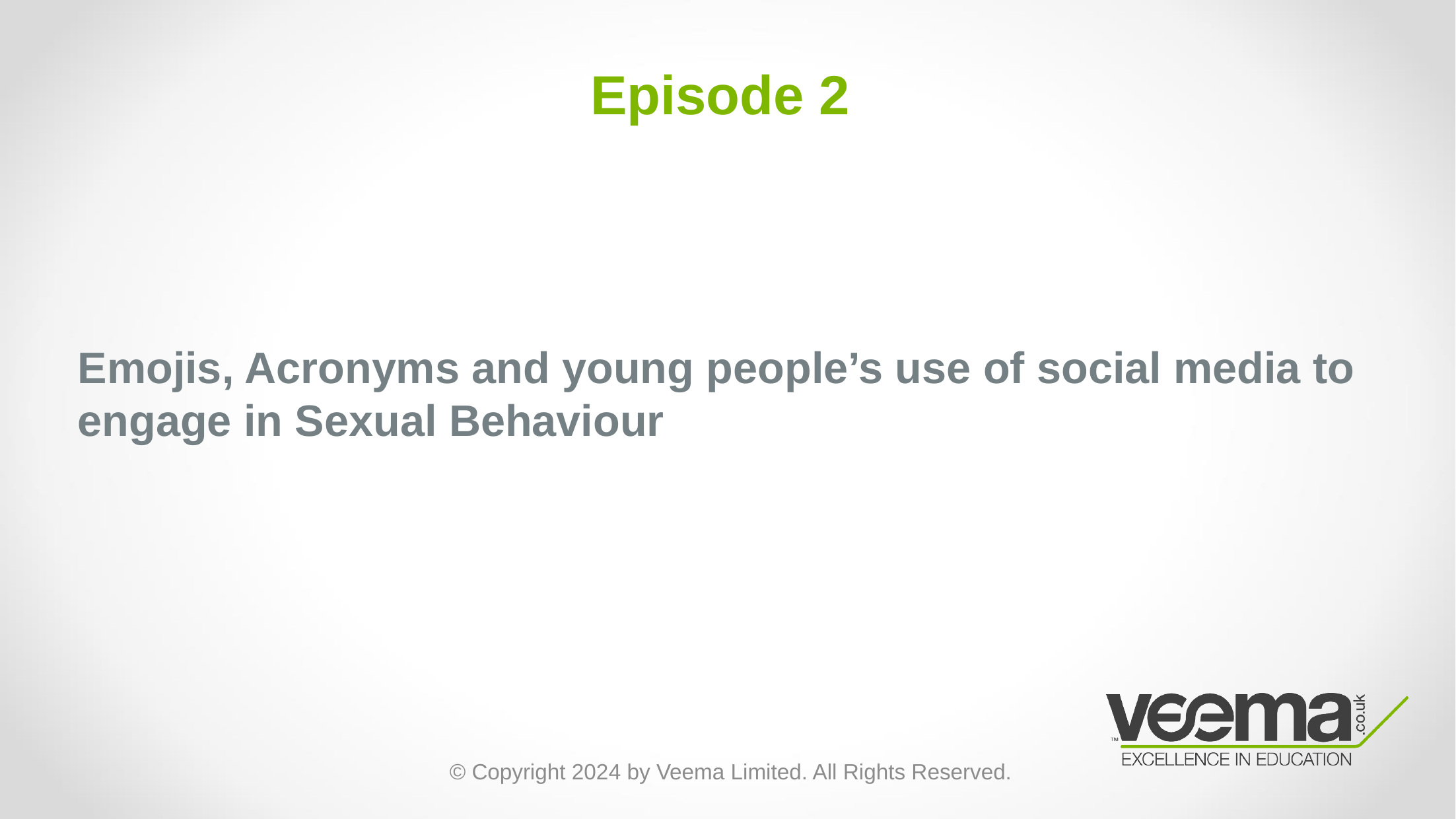

# Episode 2

Emojis, Acronyms and young people’s use of social media to engage in Sexual Behaviour